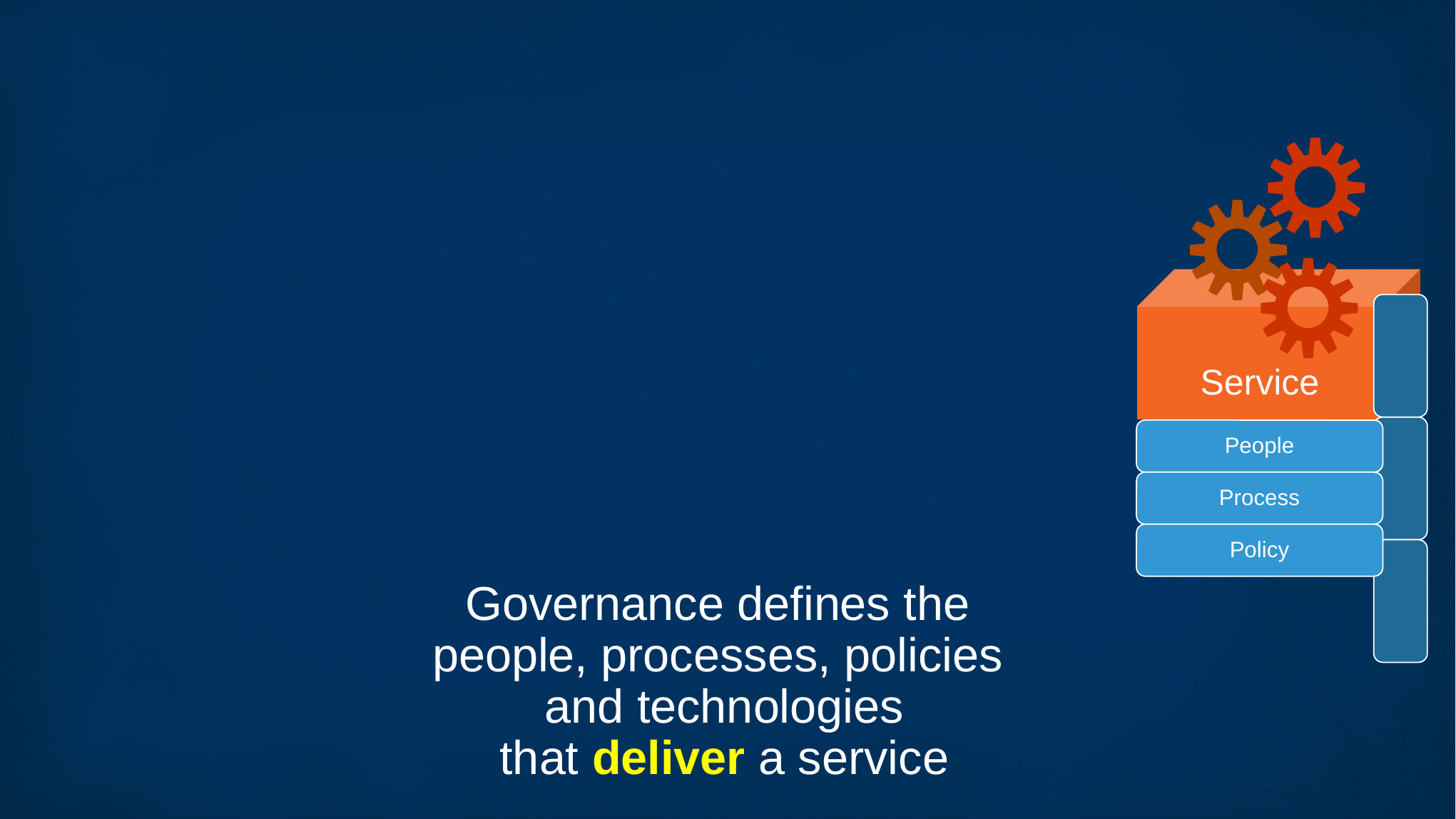

Service

People

Process

Policy
Governance defines the
people, processes, policies
and technologies
that deliver a service